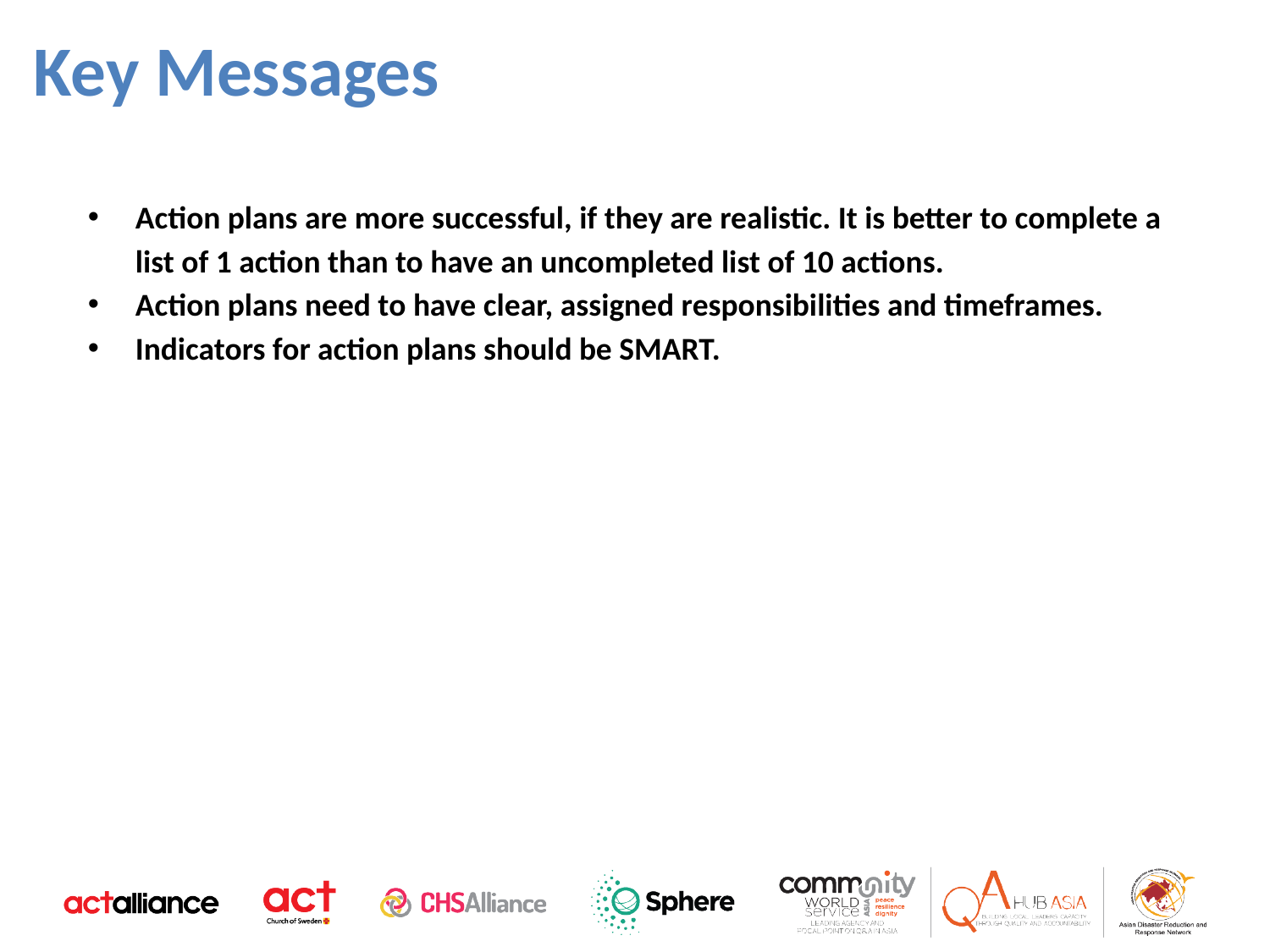

Key Messages
Action plans are more successful, if they are realistic. It is better to complete a list of 1 action than to have an uncompleted list of 10 actions.
Action plans need to have clear, assigned responsibilities and timeframes.
Indicators for action plans should be SMART.